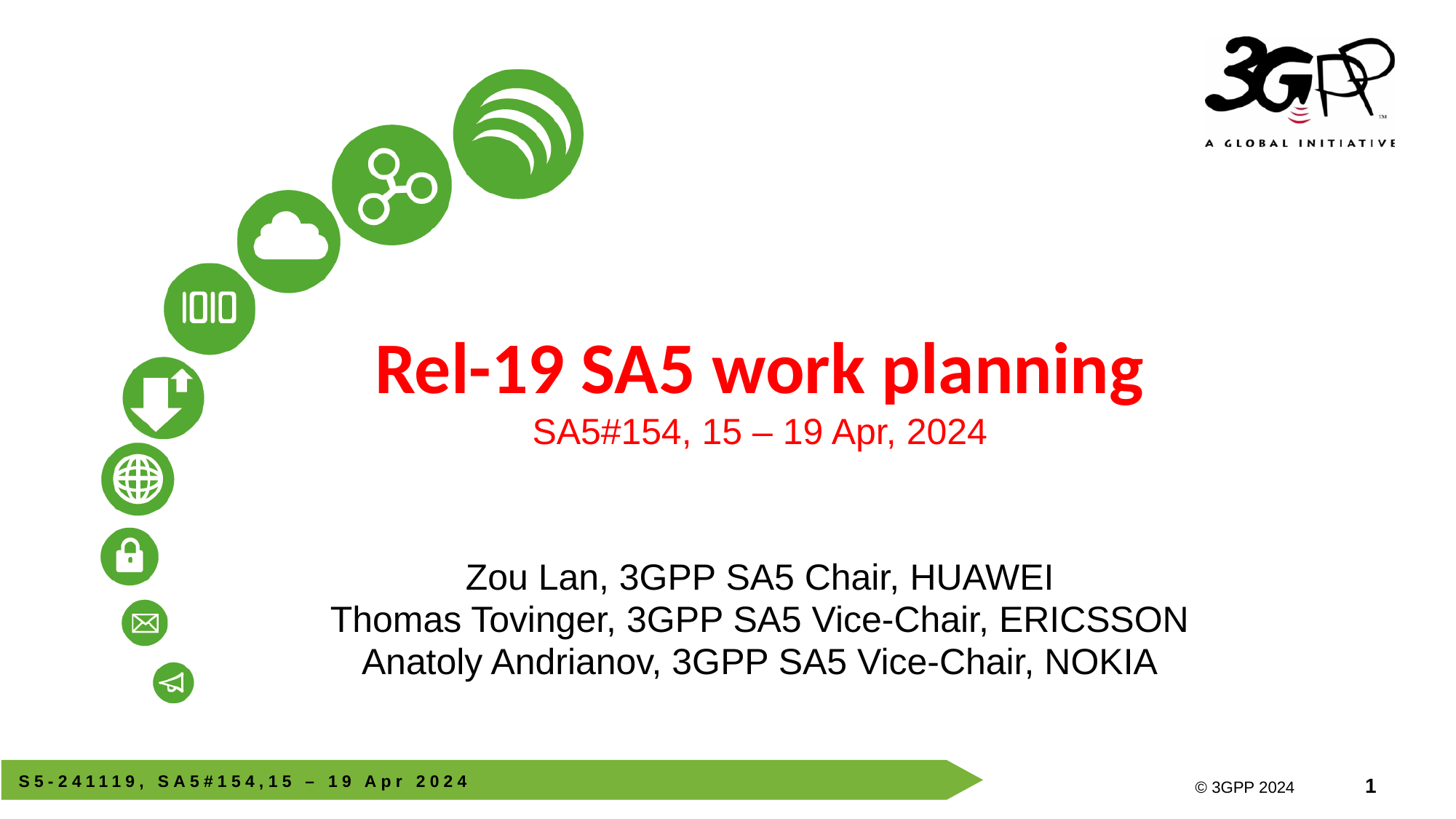

# Rel-19 SA5 work planning SA5#154, 15 – 19 Apr, 2024
Zou Lan, 3GPP SA5 Chair, HUAWEI
Thomas Tovinger, 3GPP SA5 Vice-Chair, ERICSSON
Anatoly Andrianov, 3GPP SA5 Vice-Chair, NOKIA